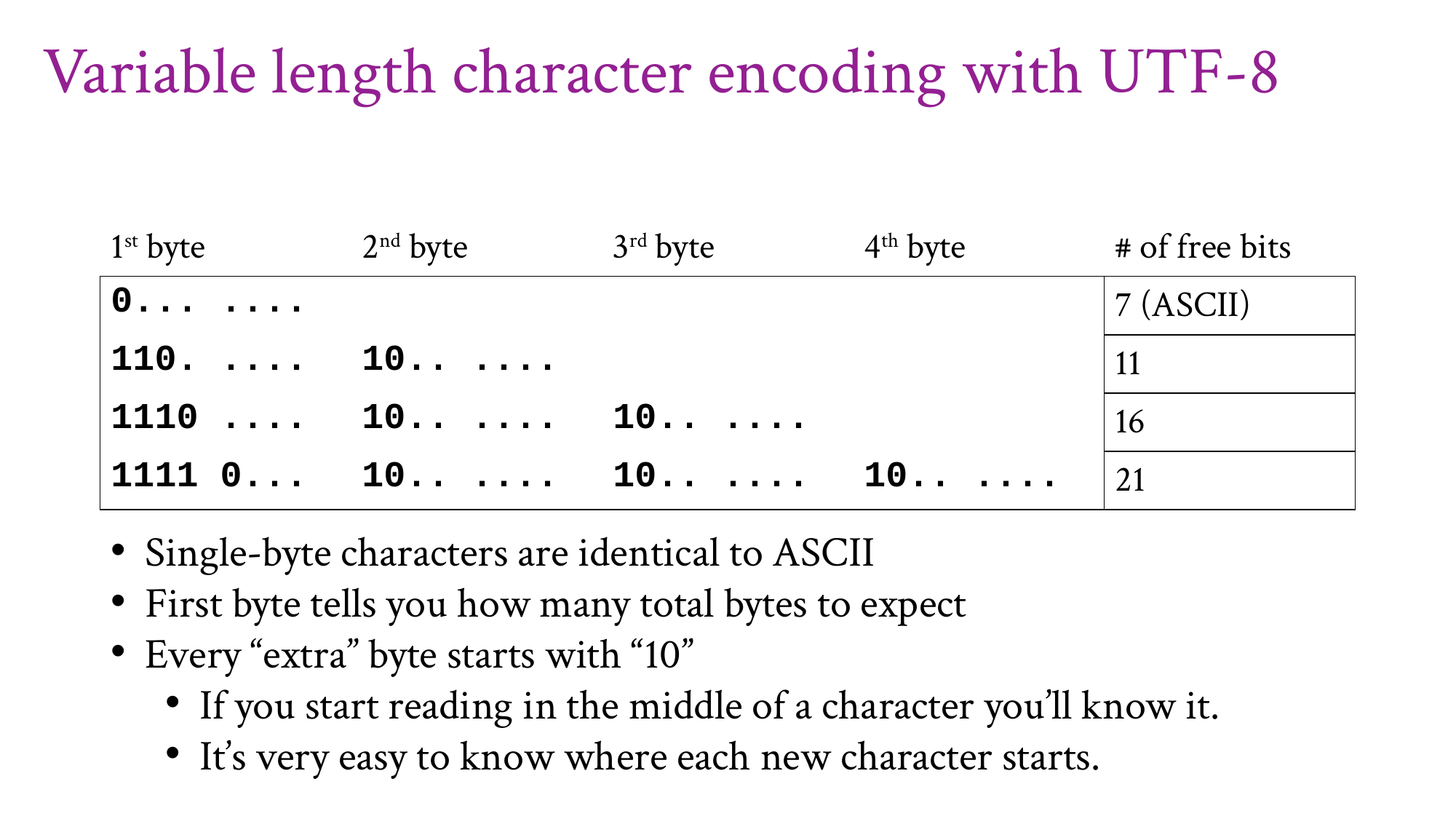

# Variable length character encoding with UTF-8
| 1st byte | 2nd byte | 3rd byte | 4th byte | # of free bits |
| --- | --- | --- | --- | --- |
| 0... .... |  |  |  | 7 (ASCII) |
| 110. .... | 10.. .... |  |  | 11 |
| 1110 .... | 10.. .... | 10.. .... |  | 16 |
| 1111 0... | 10.. .... | 10.. .... | 10.. .... | 21 |
Single-byte characters are identical to ASCII
First byte tells you how many total bytes to expect
Every “extra” byte starts with “10”
If you start reading in the middle of a character you’ll know it.
It’s very easy to know where each new character starts.